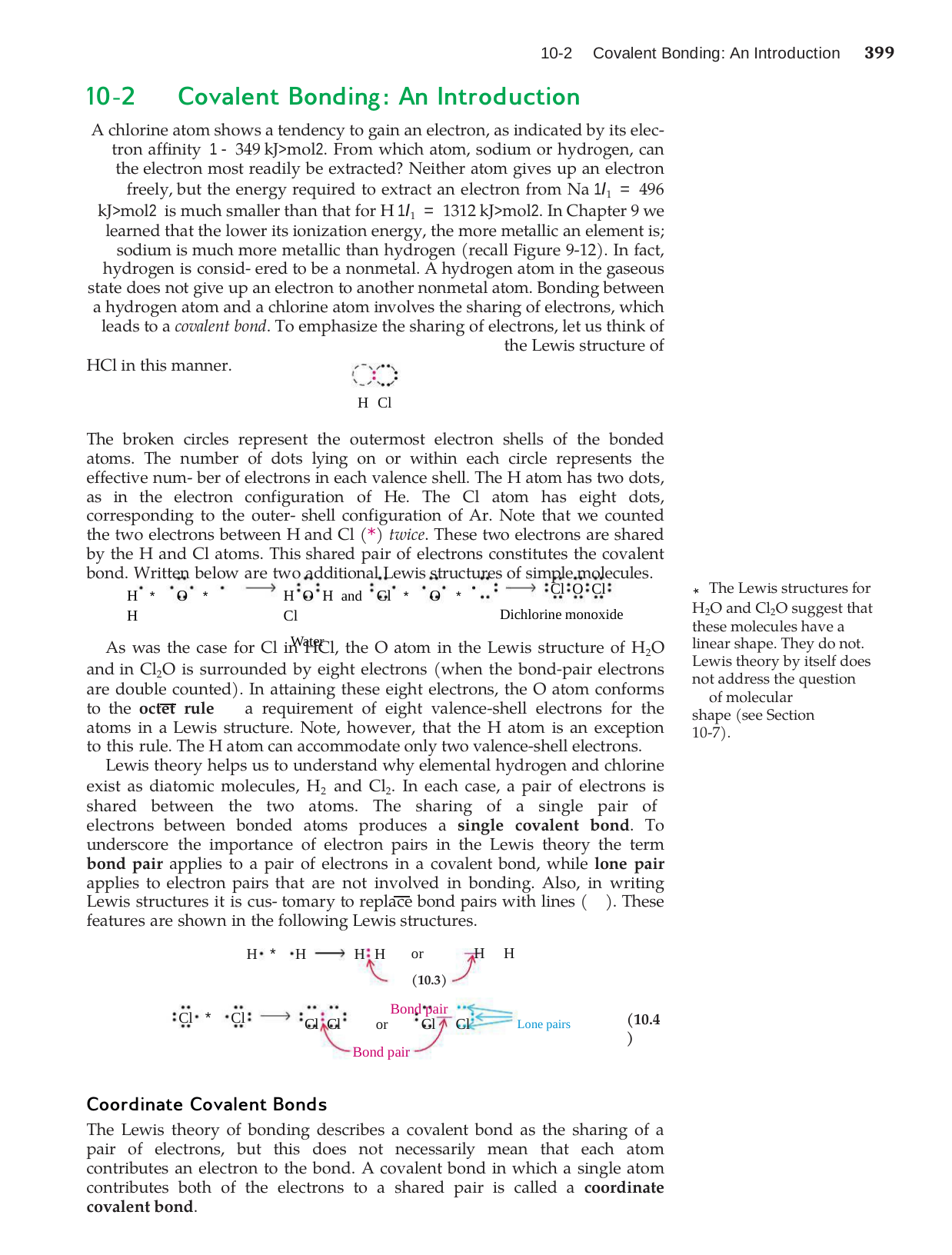

Covalent Bonding: An Introduction	399
10-2
10-2     Covalent Bonding: An Introduction
A chlorine atom shows a tendency to gain an electron, as indicated by its elec- tron affinity  1 - 349 kJ>mol2. From which atom, sodium or hydrogen, can the electron most readily be extracted? Neither atom gives up an electron freely, but the energy required to extract an electron from Na 1I1   =  496 kJ>mol2  is much smaller than that for H 1I1   =  1312 kJ>mol2. In Chapter 9 we learned that the lower its ionization energy, the more metallic an element is; sodium is much more metallic than hydrogen (recall Figure 9-12). In fact, hydrogen is consid- ered to be a nonmetal. A hydrogen atom in the gaseous state does not give up an electron to another nonmetal atom. Bonding between a hydrogen atom and a chlorine atom involves the sharing of electrons, which leads to a covalent bond. To emphasize the sharing of electrons, let us think of the Lewis structure of
HCl in this manner.

H  Cl

The broken circles represent the outermost electron shells of the bonded atoms. The number of dots lying on or within each circle represents the effective num- ber of electrons in each valence shell. The H atom has two dots, as in the electron configuration of He. The Cl atom has eight dots, corresponding to the outer- shell configuration of Ar. Note that we counted the two electrons between H and Cl (*) twice. These two electrons are shared by the H and Cl atoms. This shared pair of electrons constitutes the covalent bond. Written below are two additional Lewis structures of simple molecules.
H   *   O    *   H
H  O  H  and    Cl   *   O    *   Cl
Water
Cl  O  Cl
Dichlorine monoxide
*
The Lewis structures for H2O and Cl2O suggest that these molecules have a linear shape. They do not. Lewis theory by itself does not address the question
of molecular shape (see Section 10-7).
As was the case for Cl in HCl, the O atom in the Lewis structure of H2O and in Cl2O is surrounded by eight electrons (when the bond-pair electrons are double counted). In attaining these eight electrons, the O atom conforms to the octet rule    a requirement of eight valence-shell electrons for the atoms in a Lewis structure. Note, however, that the H atom is an exception to this rule. The H atom can accommodate only two valence-shell electrons.
Lewis theory helps us to understand why elemental hydrogen and chlorine exist as diatomic molecules, H2  and Cl2. In each case, a pair of electrons is shared  between  the  two  atoms.  The  sharing  of  a  single  pair  of  electrons between bonded atoms produces a single covalent bond. To underscore the importance of electron pairs in the Lewis theory the term bond pair applies to a pair of electrons in a covalent bond, while lone pair applies to electron pairs that are not involved in bonding. Also, in writing Lewis structures it is cus- tomary to replace bond pairs with lines (    ). These features are shown in the following Lewis structures.

or	H	H	(10.3)
Bond pair
H   *   H	H  H
Cl  Cl	or	Cl	Cl	Lone pairs
Cl   *   Cl
(10.4)
Bond pair

Coordinate Covalent Bonds
The Lewis theory of bonding describes a covalent bond as the sharing of a pair of electrons, but this does not necessarily mean that each atom contributes an electron to the bond. A covalent bond in which a single atom contributes both of the electrons to a shared pair is called a coordinate covalent bond.